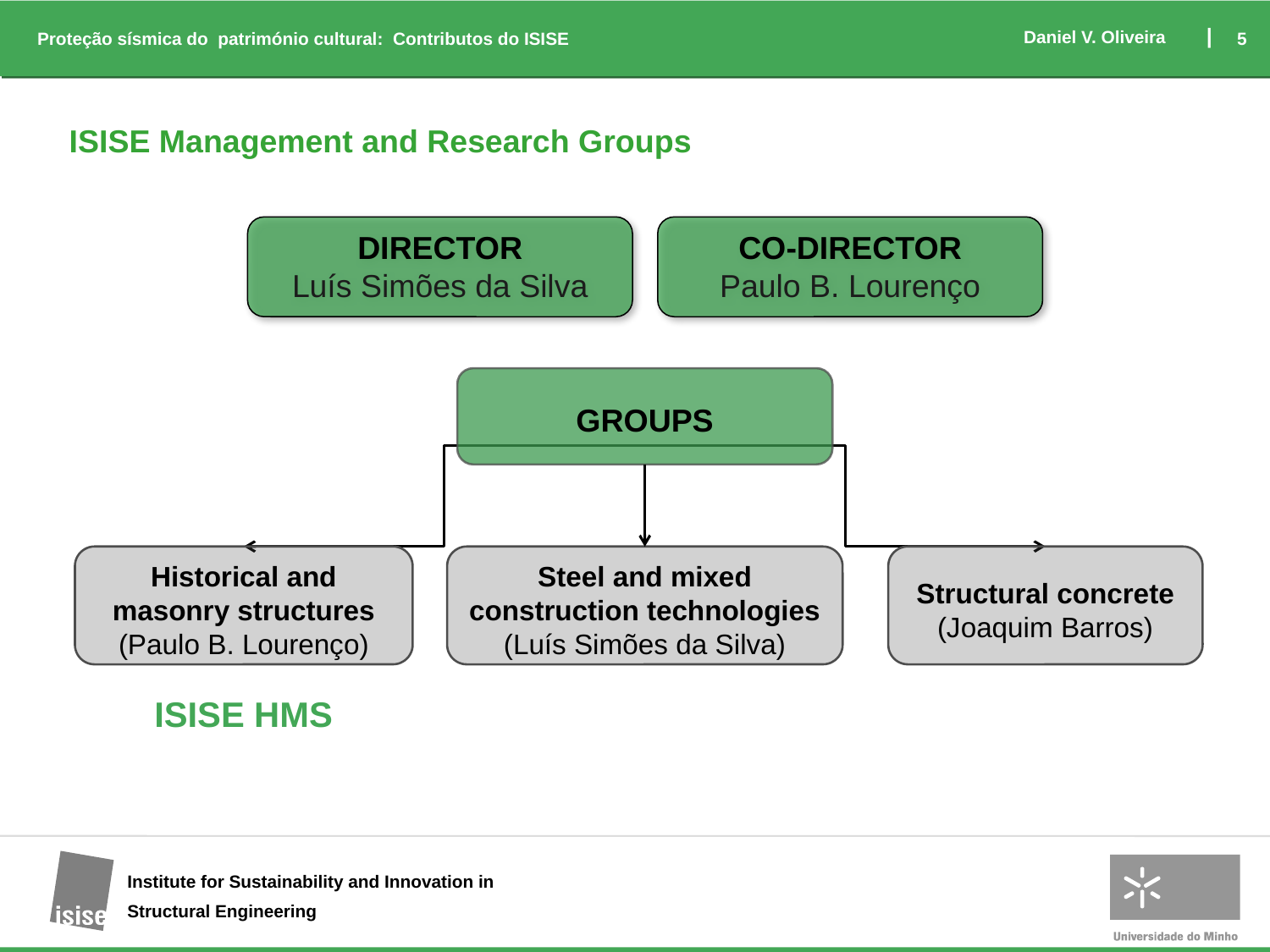

ISISE Management and Research Groups
DIRECTOR
Luís Simões da Silva
CO-DIRECTOR
Paulo B. Lourenço

GROUPS
Historical and masonry structures
(Paulo B. Lourenço)
Steel and mixed construction technologies
(Luís Simões da Silva)

Structural concrete
(Joaquim Barros)
ISISE HMS